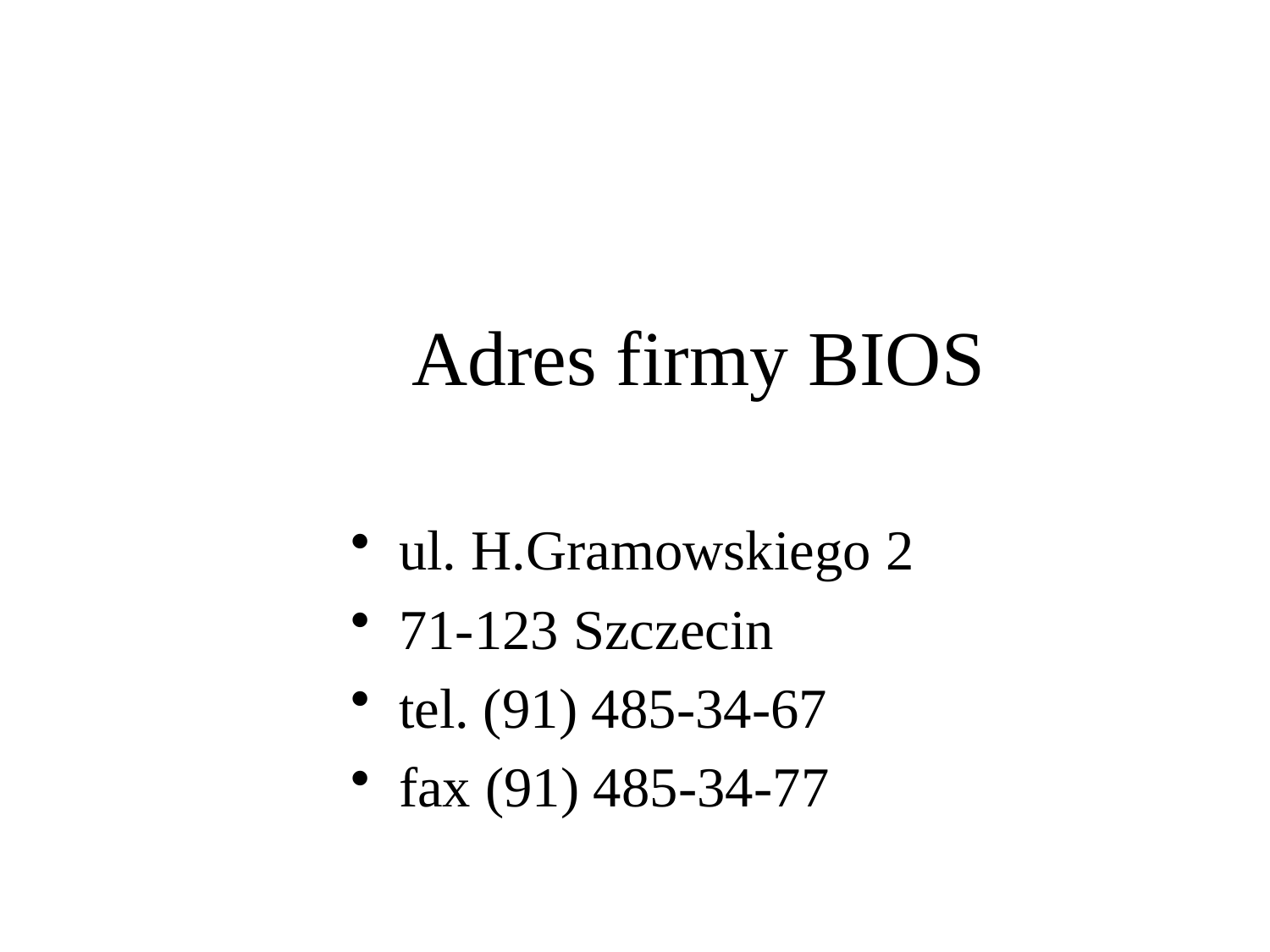

# Adres firmy BIOS
ul. H.Gramowskiego 2
71-123 Szczecin
tel. (91) 485-34-67
fax (91) 485-34-77